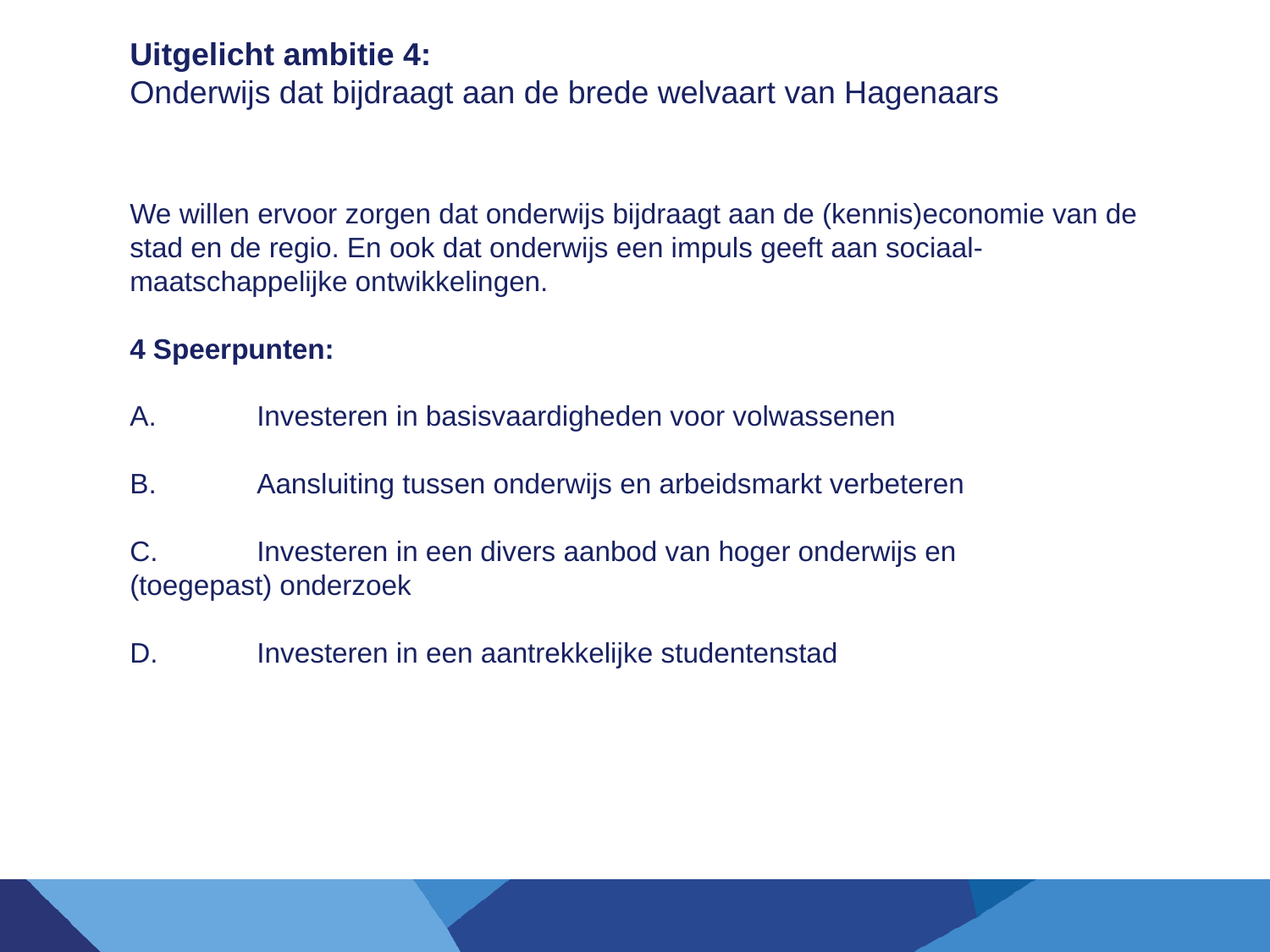

# Uitgelicht ambitie 4:​ Onderwijs dat bijdraagt aan de brede welvaart van Hagenaars We willen ervoor zorgen dat onderwijs bijdraagt aan de (kennis)economie van de stad en de regio. En ook dat onderwijs een impuls geeft aan sociaal-maatschappelijke ontwikkelingen.​ ​ 4 Speerpunten:​ A.	Investeren in basisvaardigheden voor volwassenen​ B.	Aansluiting tussen onderwijs en arbeidsmarkt verbeteren​ C. 	Investeren in een divers aanbod van hoger onderwijs en (toegepast) onderzoek​ D. 	Investeren in een aantrekkelijke studentenstad